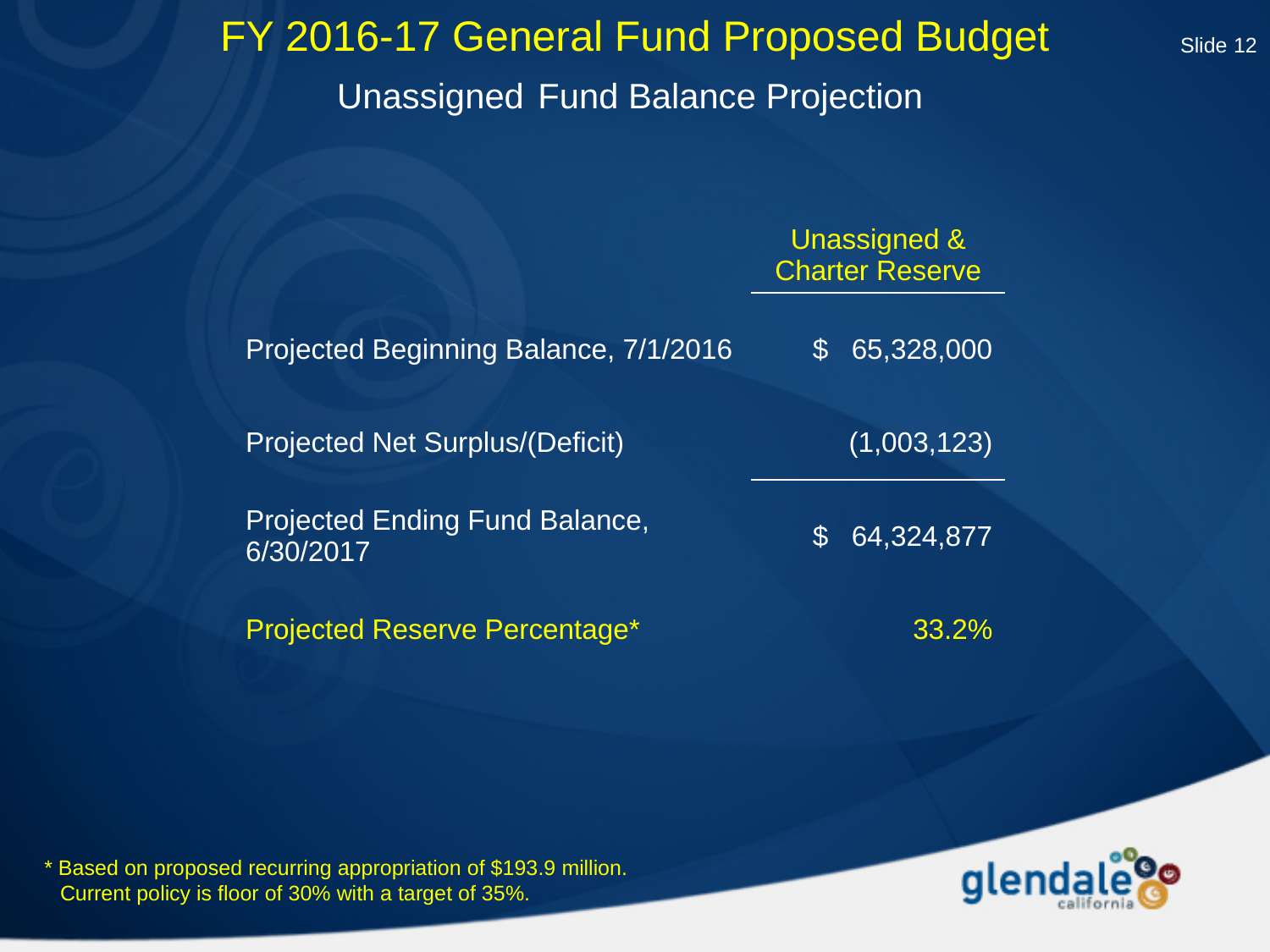

Slide 12
# FY 2016-17 General Fund Proposed Budget Unassigned Fund Balance Projection
|  | Unassigned & Charter Reserve |
| --- | --- |
| Projected Beginning Balance, 7/1/2016 | $ 65,328,000 |
| Projected Net Surplus/(Deficit) | (1,003,123) |
| Projected Ending Fund Balance, 6/30/2017 | $ 64,324,877 |
| Projected Reserve Percentage\* | 33.2% |
* Based on proposed recurring appropriation of $193.9 million. Current policy is floor of 30% with a target of 35%.